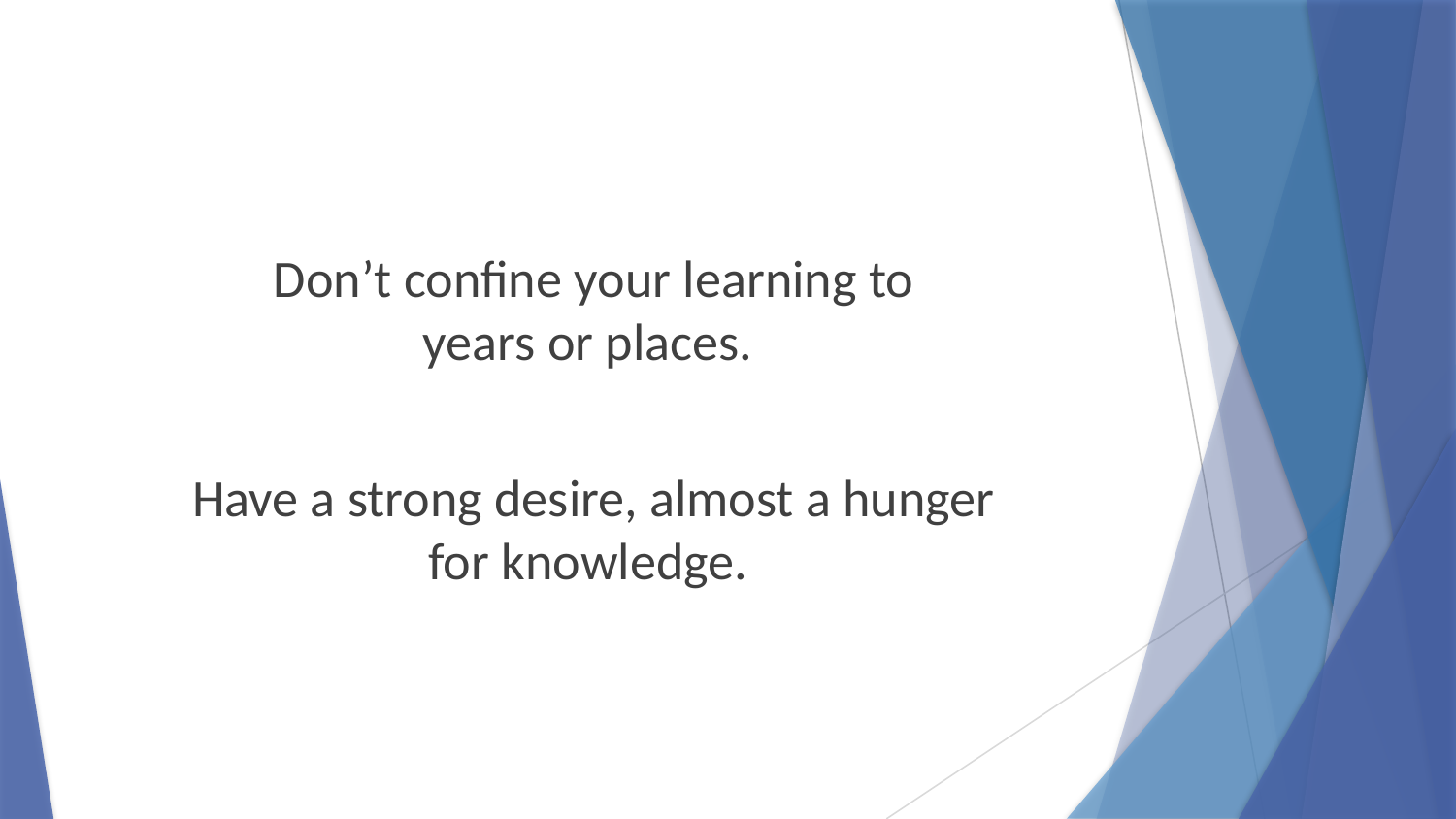

Don’t confine your learning to
years or places.

Have a strong desire, almost a hunger
for knowledge.